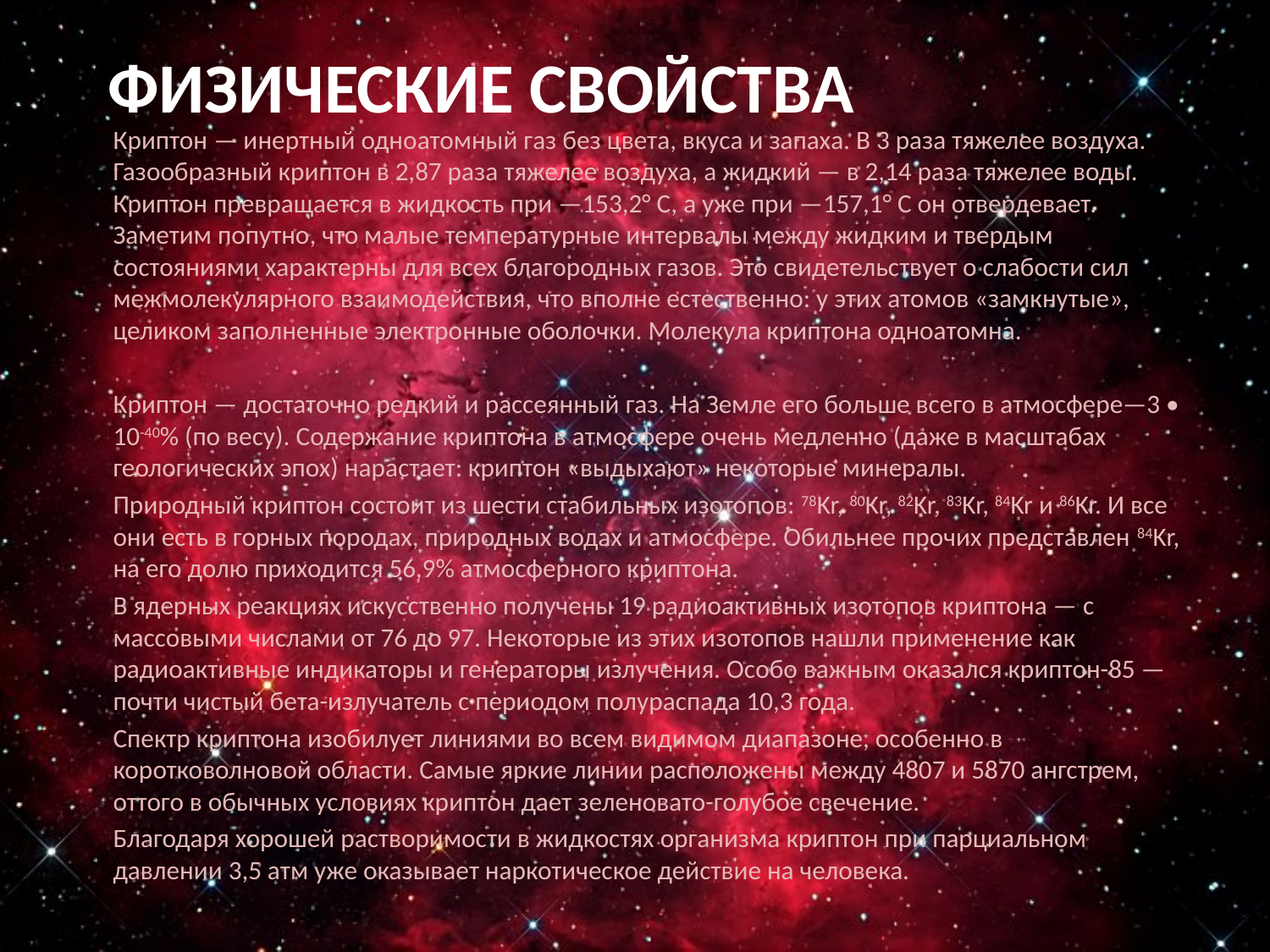

# Физические свойства
Криптон — инертный одноатомный газ без цвета, вкуса и запаха. В 3 раза тяжелее воздуха. Газообразный криптон в 2,87 раза тяжелее воздуха, а жидкий — в 2,14 раза тяжелее воды. Криптон превращается в жидкость при —153,2° С, а уже при —157,1° С он отвердевает. Заметим попутно, что малые температурные интервалы между жидким и твердым состояниями характерны для всех благородных газов. Это свидетельствует о слабости сил межмолекулярного взаимодействия, что вполне естественно: у этих атомов «замкнутые», целиком заполненные электронные оболочки. Молекула криптона одноатомна.

Криптон — достаточно редкий и рассеянный газ. На Земле его больше всего в атмосфере—3 • 10-40% (по весу). Содержание криптона в атмосфере очень медленно (даже в масштабах геологических эпох) нарастает: криптон «выдыхают» некоторые минералы.
Природный криптон состоит из шести стабильных изотопов: 78Kr, 80Kr, 82Kr, 83Kr, 84Kr и 86Kr. И все они есть в горных породах, природных водах и атмосфере. Обильнее прочих представлен 84Kr, на его долю приходится 56,9% атмосферного криптона.
В ядерных реакциях искусственно получены 19 радиоактивных изотопов криптона — с массовыми числами от 76 до 97. Некоторые из этих изотопов нашли применение как радиоактивные индикаторы и генераторы излучения. Особо важным оказался криптон-85 — почти чистый бета-излучатель с периодом полураспада 10,3 года.
Спектр криптона изобилует линиями во всем видимом диапазоне, особенно в коротковолновой области. Самые яркие линии расположены между 4807 и 5870 ангстрем, оттого в обычных условиях криптон дает зеленовато-голубое свечение.
Благодаря хорошей растворимости в жидкостях организма криптон при парциальном давлении 3,5 атм уже оказывает наркотическое действие на человека.